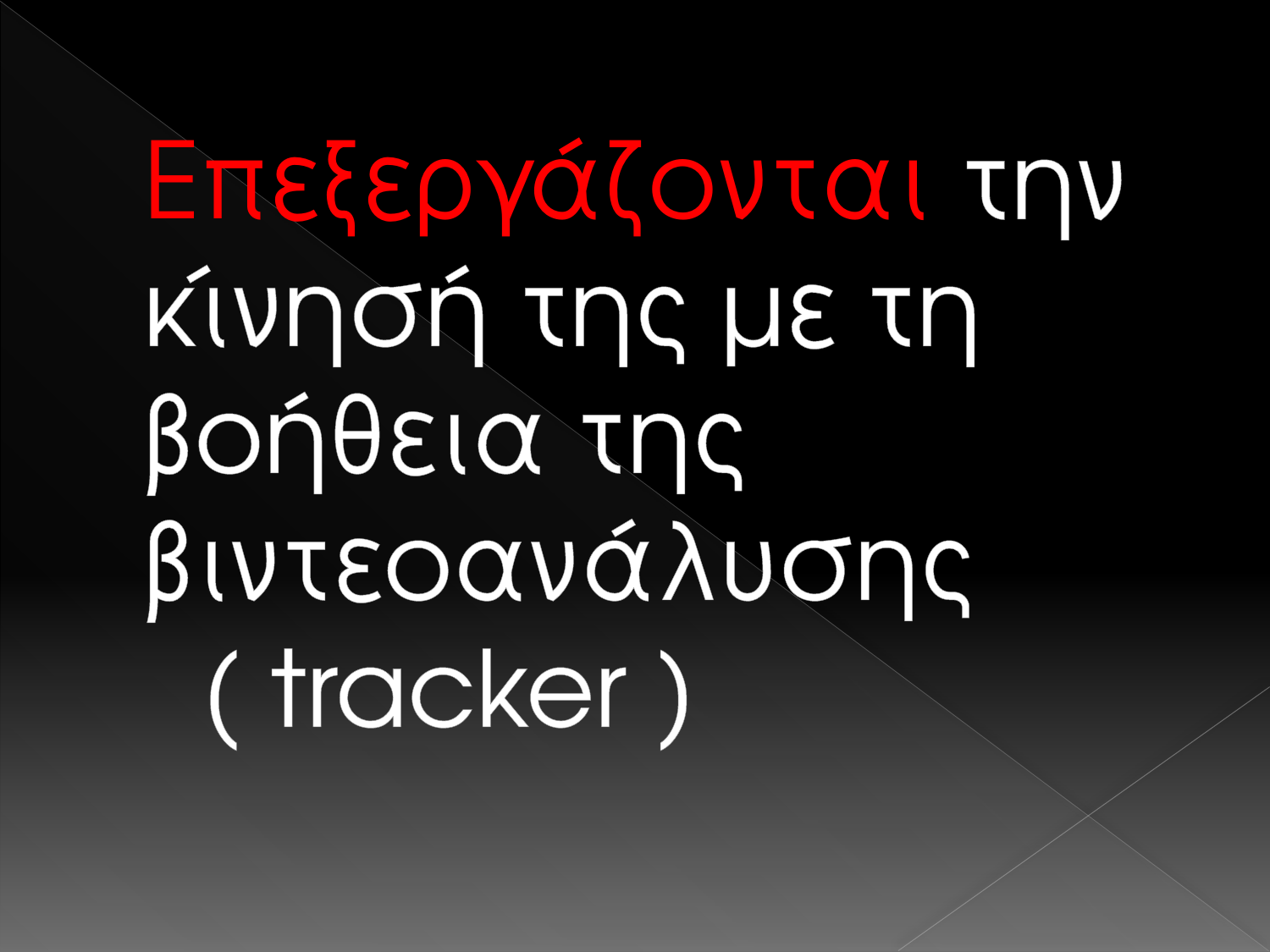

# Επεξεργάζονται την κίνησή της με τη βοήθεια της βιντεοανάλυσης          ( tracker )